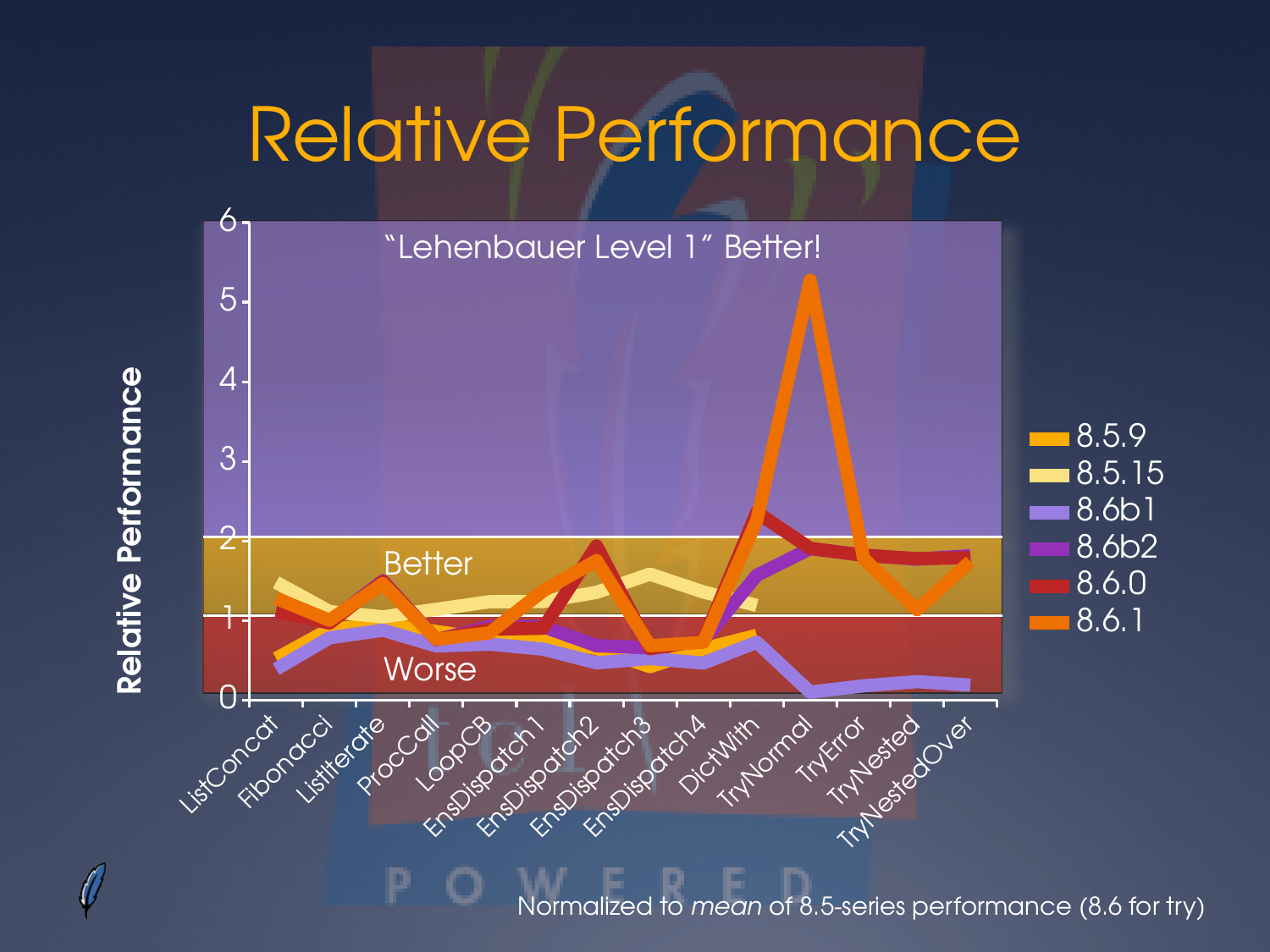

# Relative Performance

### Chart

| Category | 8.5.9 | 8.5.15 | 8.6b1 | 8.6b2 | 8.6.0 | 8.6.1 |
|---|---|---|---|---|---|---|
| ListConcat | 0.521696555737435 | 1.478303444262565 | 0.38768556180144 | 1.120498037676062 | 1.114750296901845 | 1.278463804641636 |
| Fibonacci | 0.888326810176125 | 1.111673189823875 | 0.781195356463007 | 0.985330217360588 | 0.966444690638305 | 1.001107866046921 |
| ListIterate | 0.955368288602401 | 1.044631711397599 | 0.877790341587382 | 1.496511230854949 | 1.487509919213661 | 1.462282711862849 |
| ProcCall | 0.860713583970518 | 1.139286416029482 | 0.678990150154971 | 0.757180093496849 | 0.759729312217118 | 0.762239445897413 |
| LoopCB | 0.764602147267053 | 1.235397852732947 | 0.701820300890191 | 0.920948258882385 | 0.890271121357272 | 0.843931694761052 |
| EnsDispatch1 | 0.762834763442859 | 1.237165236557141 | 0.638720055263075 | 0.921973738058234 | 0.90231411255176 | 1.371451474993932 |
| EnsDispatch2 | 0.647272143113661 | 1.35272785688634 | 0.467160740657512 | 0.682042274732359 | 1.936437968185321 | 1.752453900908642 |
| EnsDispatch3 | 0.418813320649487 | 1.581186679350513 | 0.520746756983948 | 0.655090744878654 | 0.644975595460838 | 0.681561113612464 |
| EnsDispatch4 | 0.642101387987723 | 1.357898612012277 | 0.463533508761356 | 0.748367469250182 | 0.748632823340199 | 0.72643621963706 |
| DictWith | 0.812305906640263 | 1.187694093359737 | 0.726144235725163 | 1.566678214589505 | 2.358630957845756 | 2.256069492704276 |
| TryNormal | None | None | 0.0985867897874307 | 1.901413210212569 | 1.906088571760386 | 5.274817352859698 |
| TryError | None | None | 0.17889322068318 | 1.82110677931682 | 1.817671028231178 | 1.778139757652577 |
| TryNested | None | None | 0.230991177728402 | 1.769008822271598 | 1.776857293347898 | 1.135660484922368 |
| TryNestedOver | None | None | 0.185917475528054 | 1.814082524471946 | 1.787967558375217 | 1.741083522910534 |
“Lehenbauer Level 1” Better!
                   Better
                   Worse
Normalized to mean of 8.5-series performance (8.6 for try)